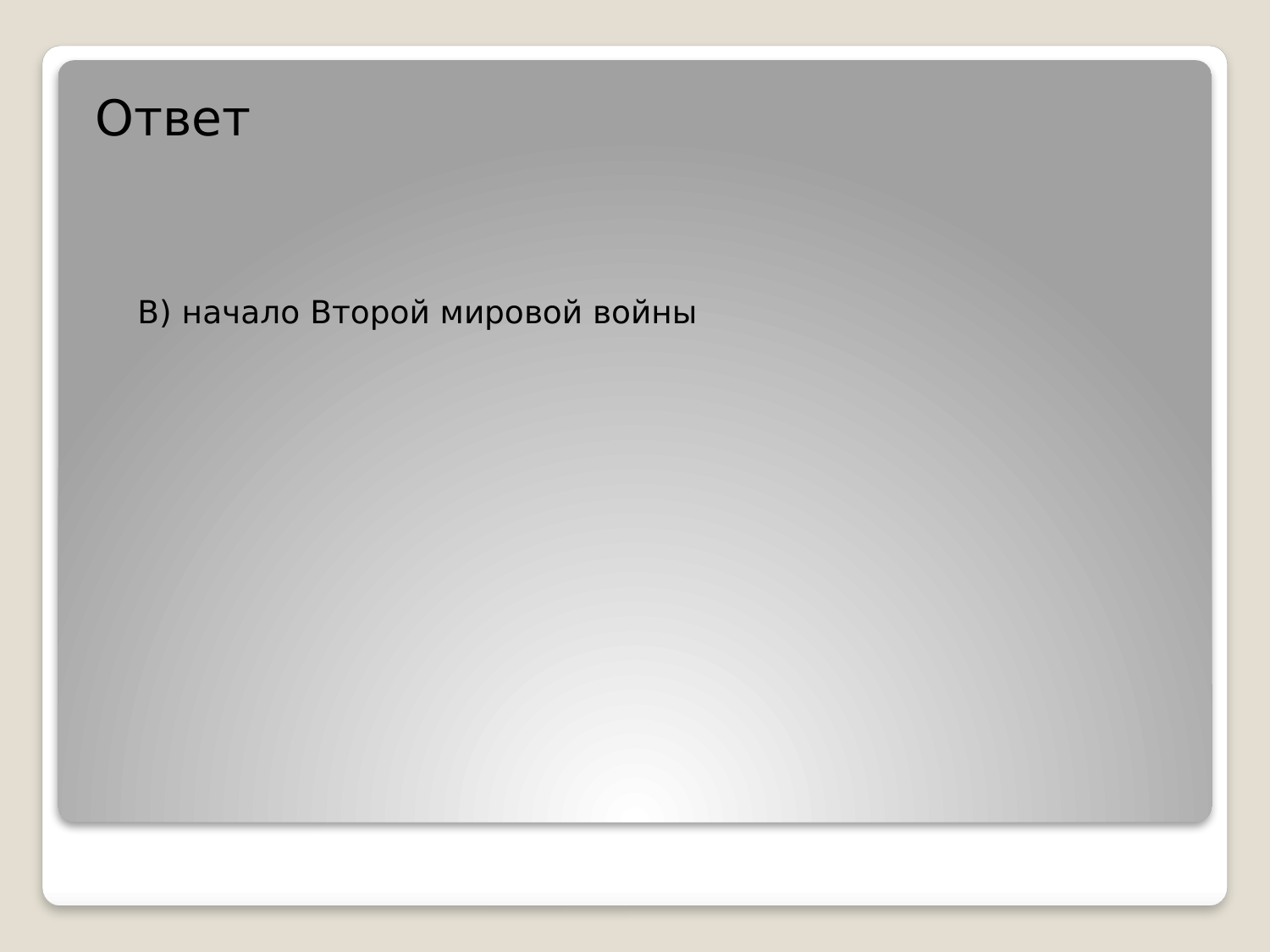

Ответ

В) начало Второй мировой войны
#